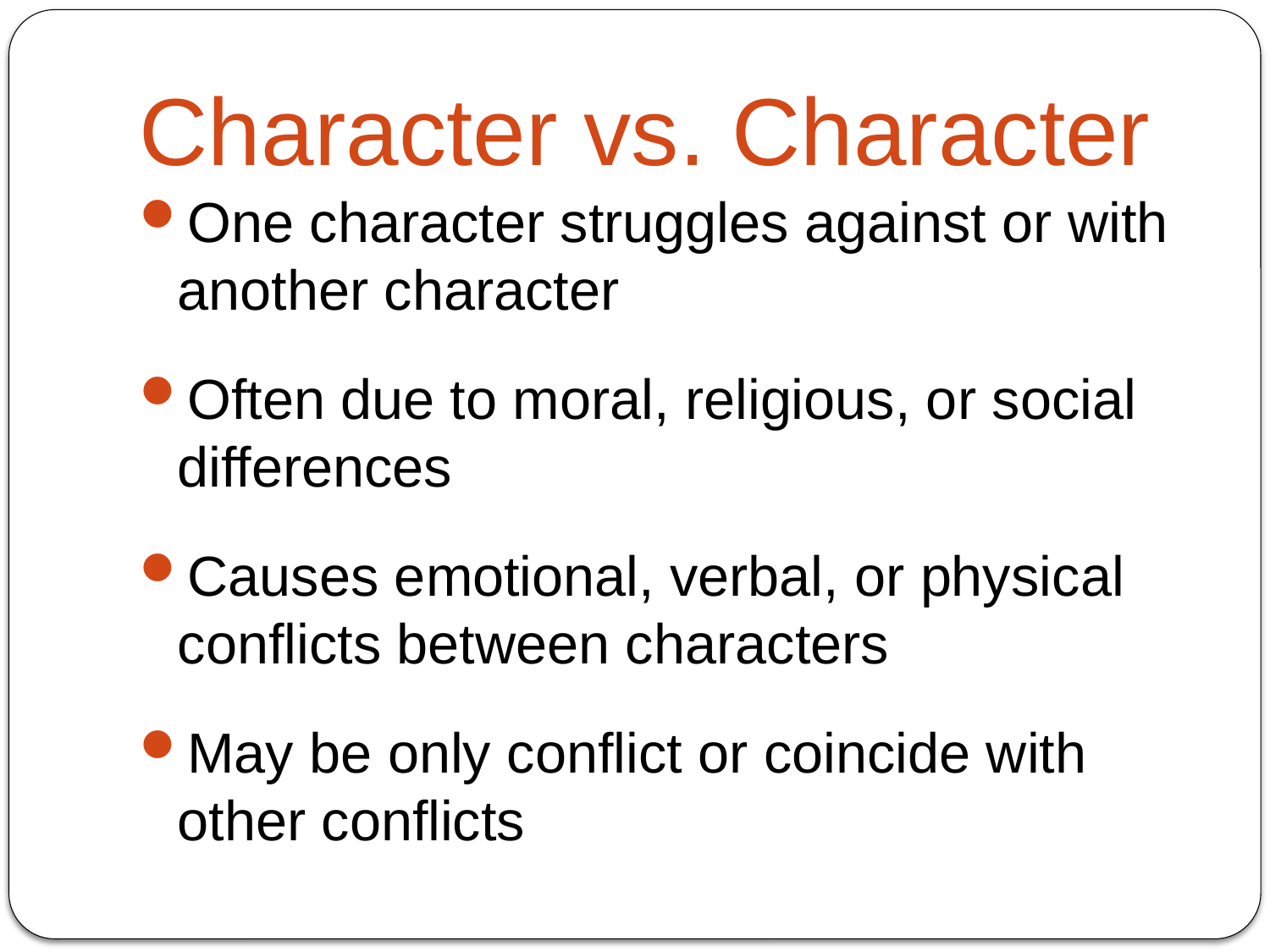

# Character vs. Character
One character struggles against or with another character

Often due to moral, religious, or social differences

Causes emotional, verbal, or physical conflicts between characters

May be only conflict or coincide with other conflicts